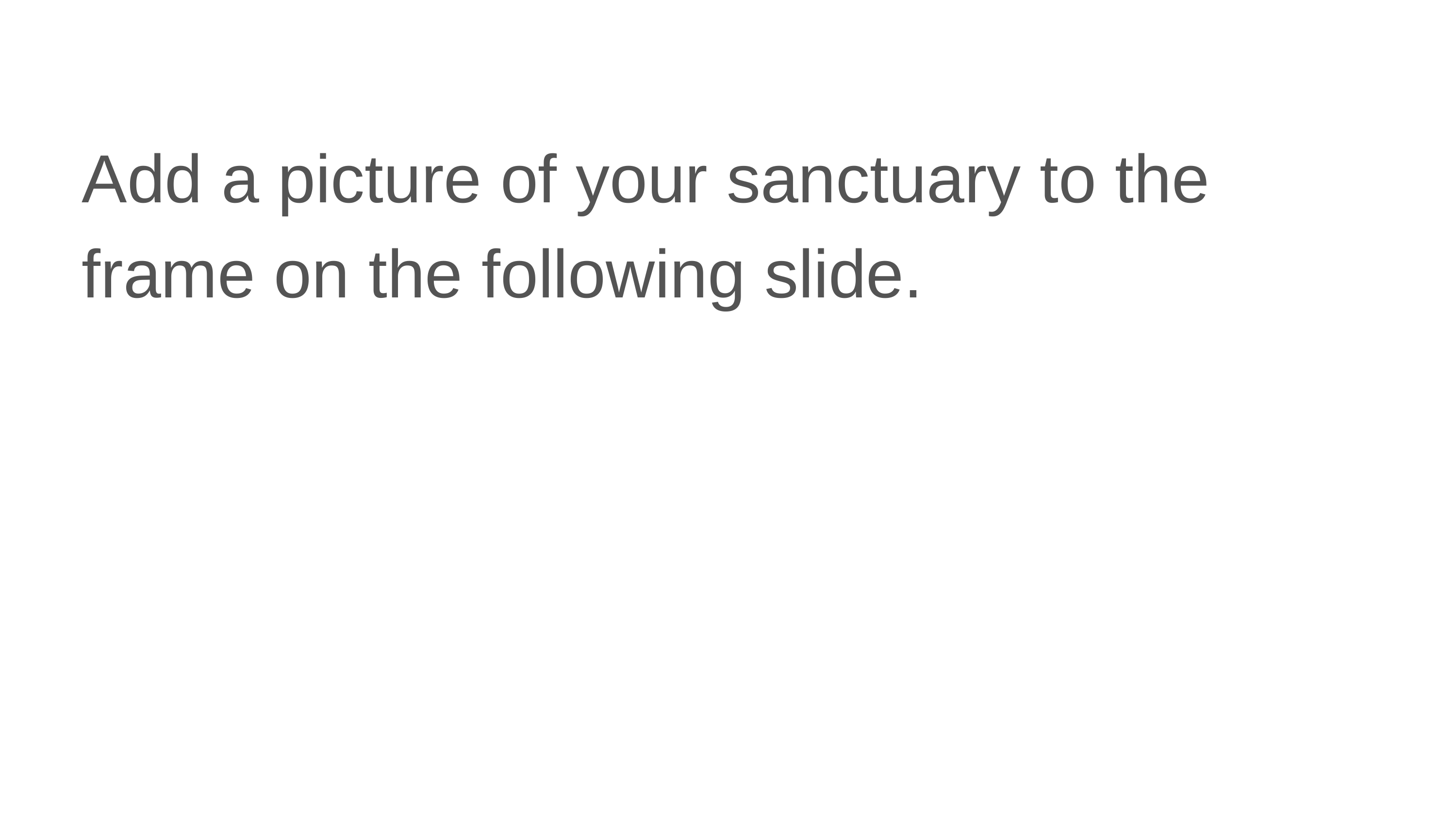

Add a picture of your sanctuary to the frame on the following slide.